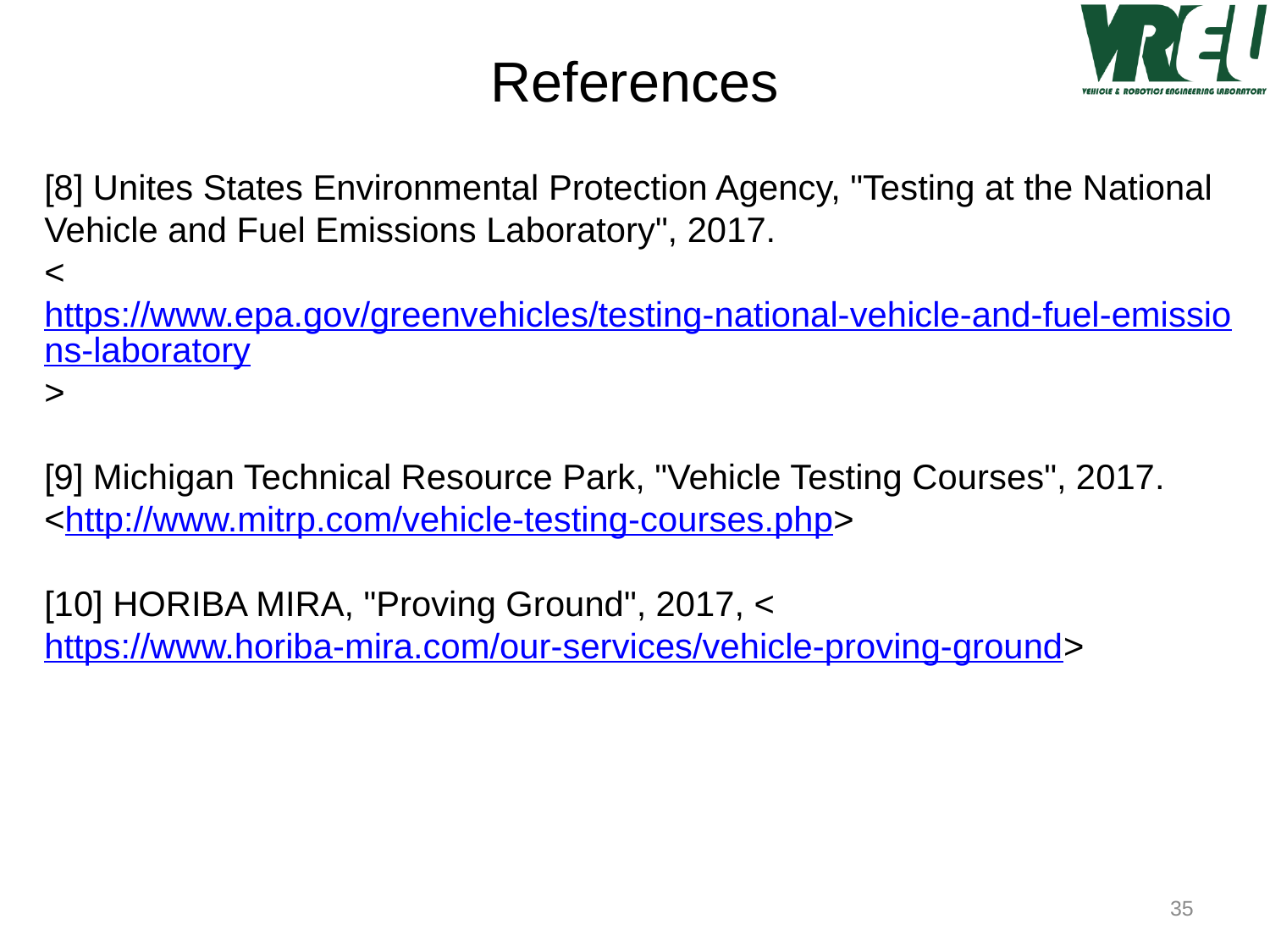

References
[8] Unites States Environmental Protection Agency, "Testing at the National Vehicle and Fuel Emissions Laboratory", 2017.
<https://www.epa.gov/greenvehicles/testing-national-vehicle-and-fuel-emissions-laboratory>

[9] Michigan Technical Resource Park, "Vehicle Testing Courses", 2017.
<http://www.mitrp.com/vehicle-testing-courses.php>

[10] HORIBA MIRA, "Proving Ground", 2017, <https://www.horiba-mira.com/our-services/vehicle-proving-ground>
35